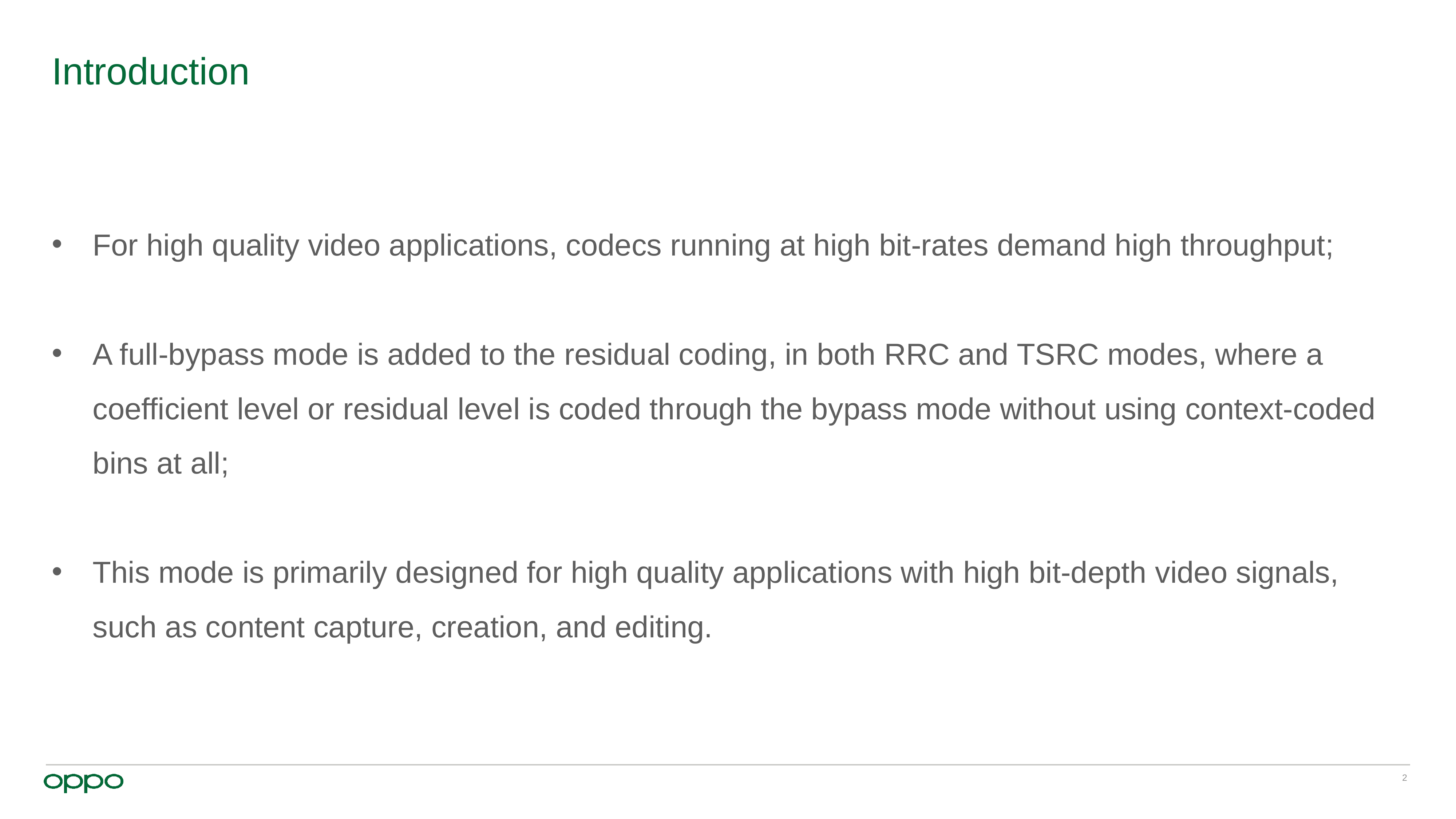

# Introduction
For high quality video applications, codecs running at high bit-rates demand high throughput;

A full-bypass mode is added to the residual coding, in both RRC and TSRC modes, where a coefficient level or residual level is coded through the bypass mode without using context-coded bins at all;

This mode is primarily designed for high quality applications with high bit-depth video signals, such as content capture, creation, and editing.